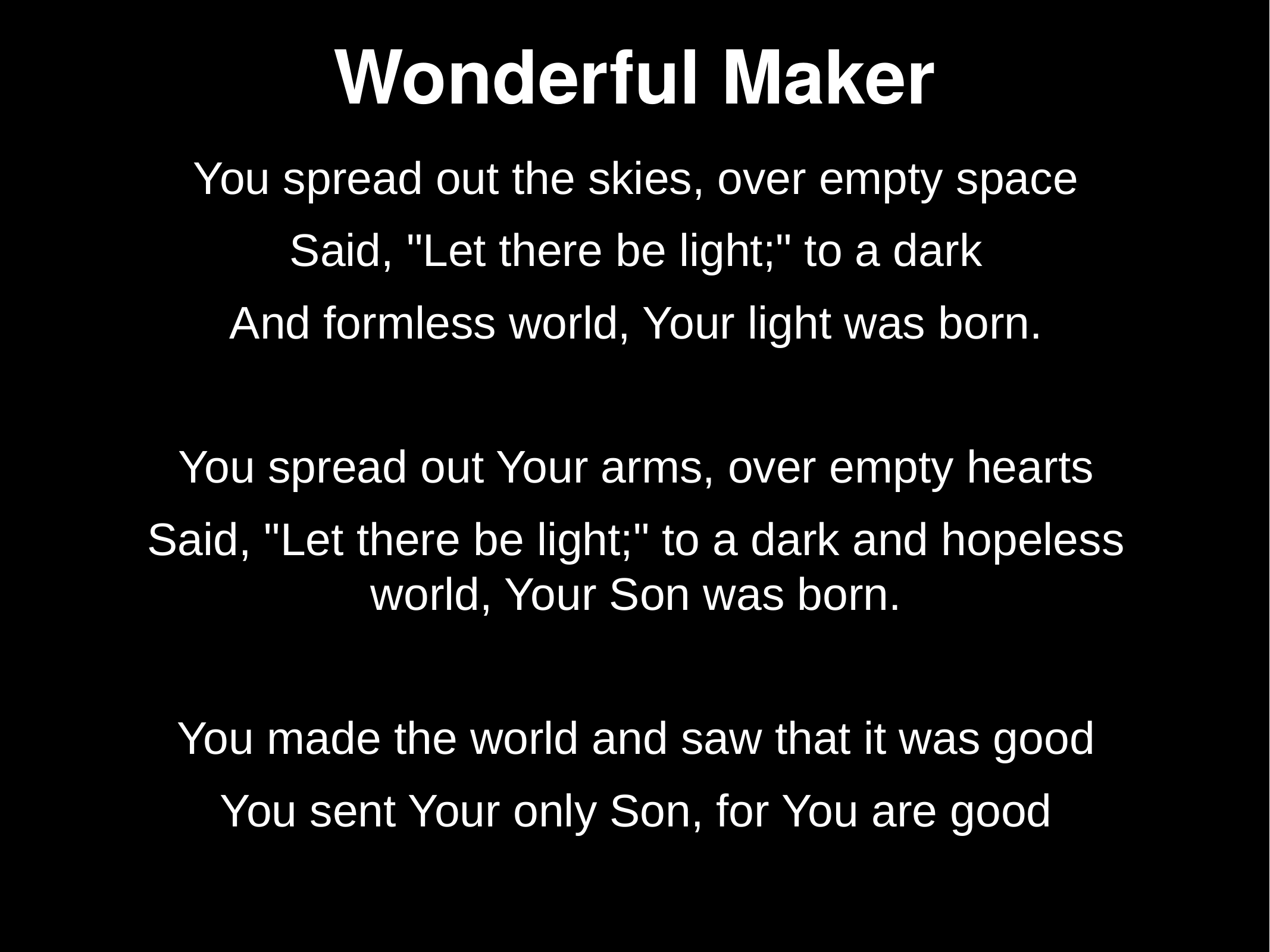

# Wonderful Maker
You spread out the skies, over empty space
Said, "Let there be light;" to a dark
And formless world, Your light was born.

You spread out Your arms, over empty hearts
Said, "Let there be light;" to a dark and hopeless world, Your Son was born.

You made the world and saw that it was good
You sent Your only Son, for You are good